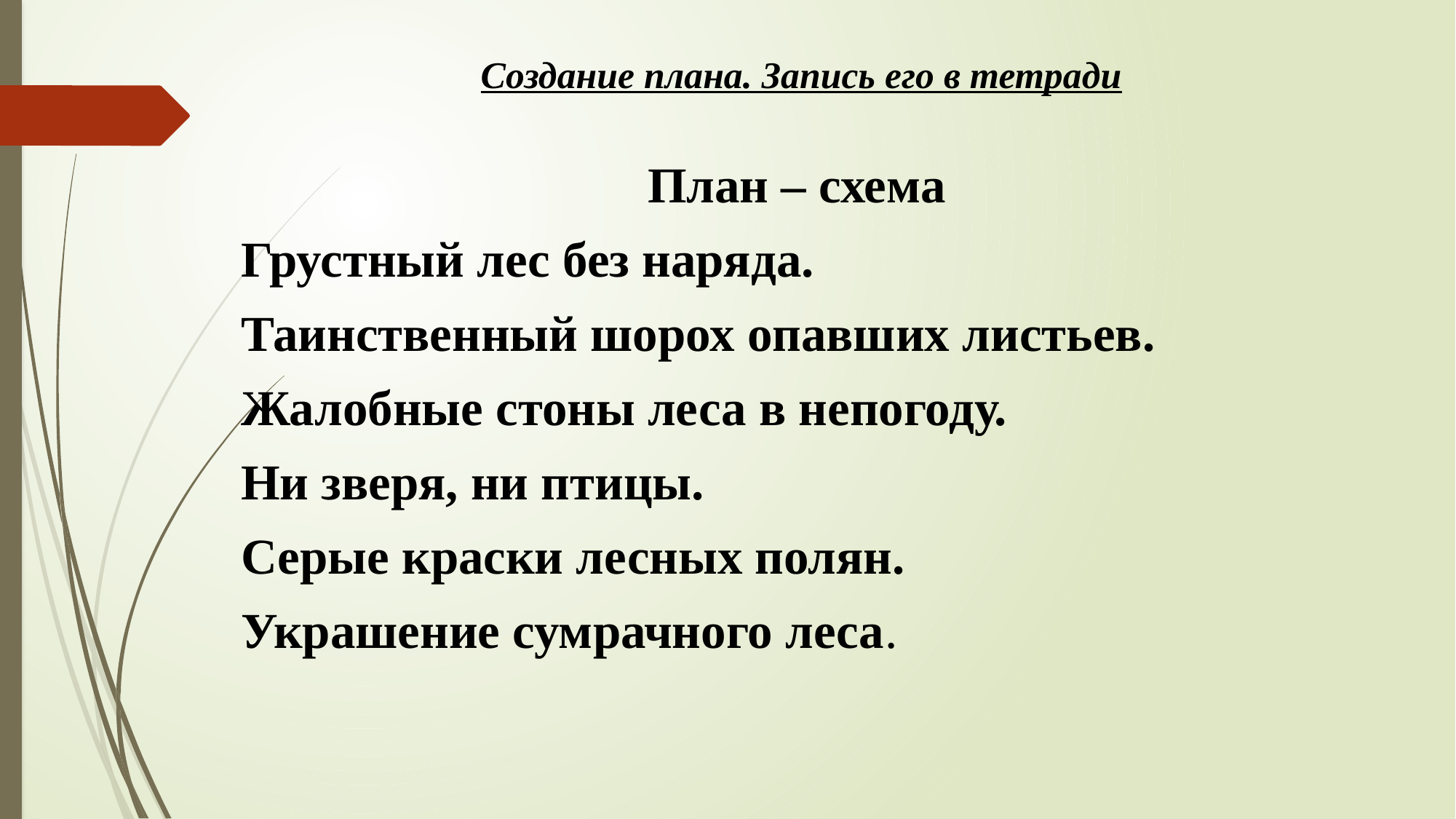

# Создание плана. Запись его в тетради
План – схема
Грустный лес без наряда.
Таинственный шорох опавших листьев.
Жалобные стоны леса в непогоду.
Ни зверя, ни птицы.
Серые краски лесных полян.
Украшение сумрачного леса.